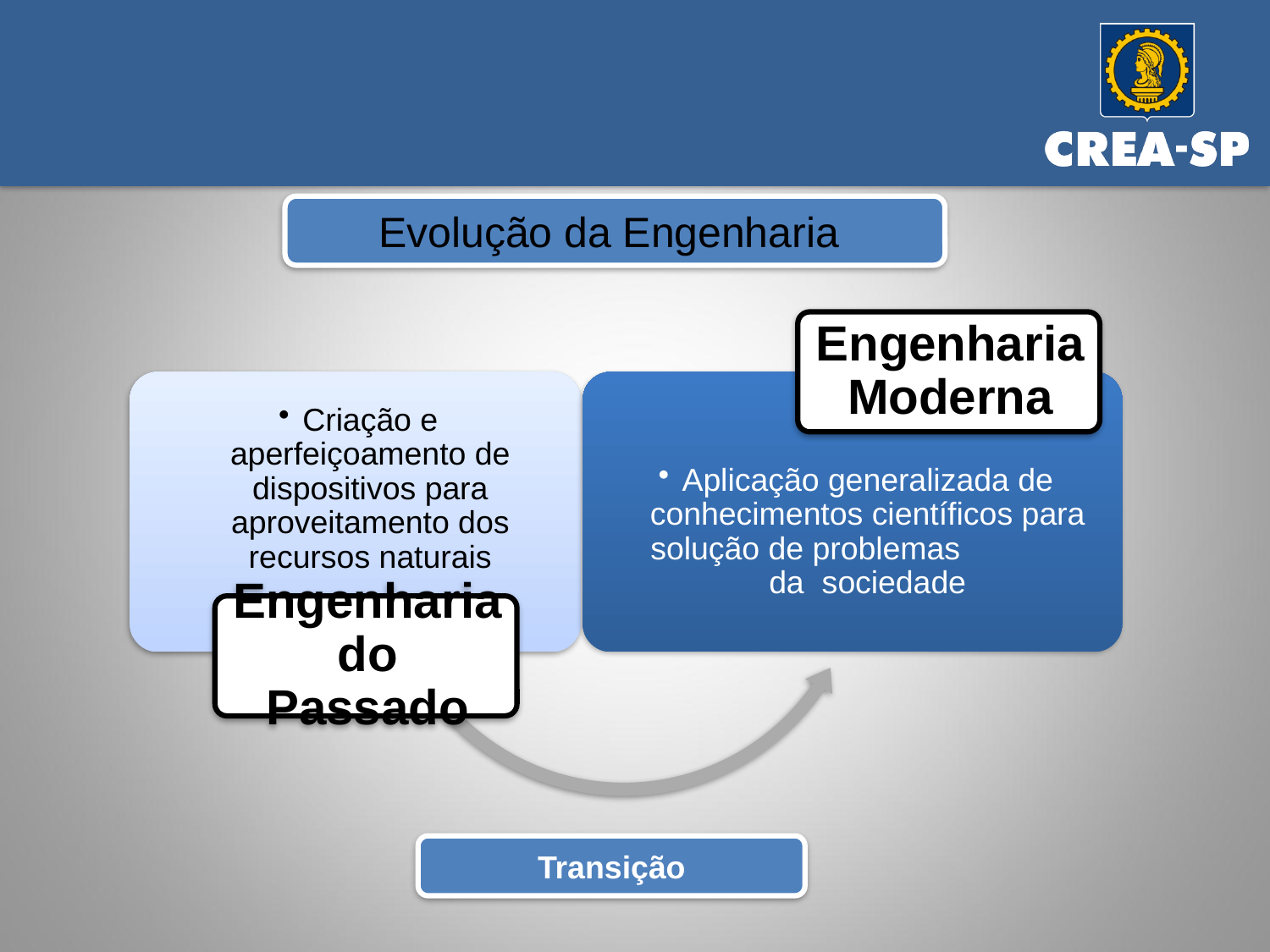

Evolução da Engenharia
Criação e aperfeiçoamento de dispositivos para aproveitamento dos recursos naturais
Engenharia do Passado
Aplicação generalizada de conhecimentos científicos para solução de problemas               da  sociedade
Engenharia Moderna
Transição